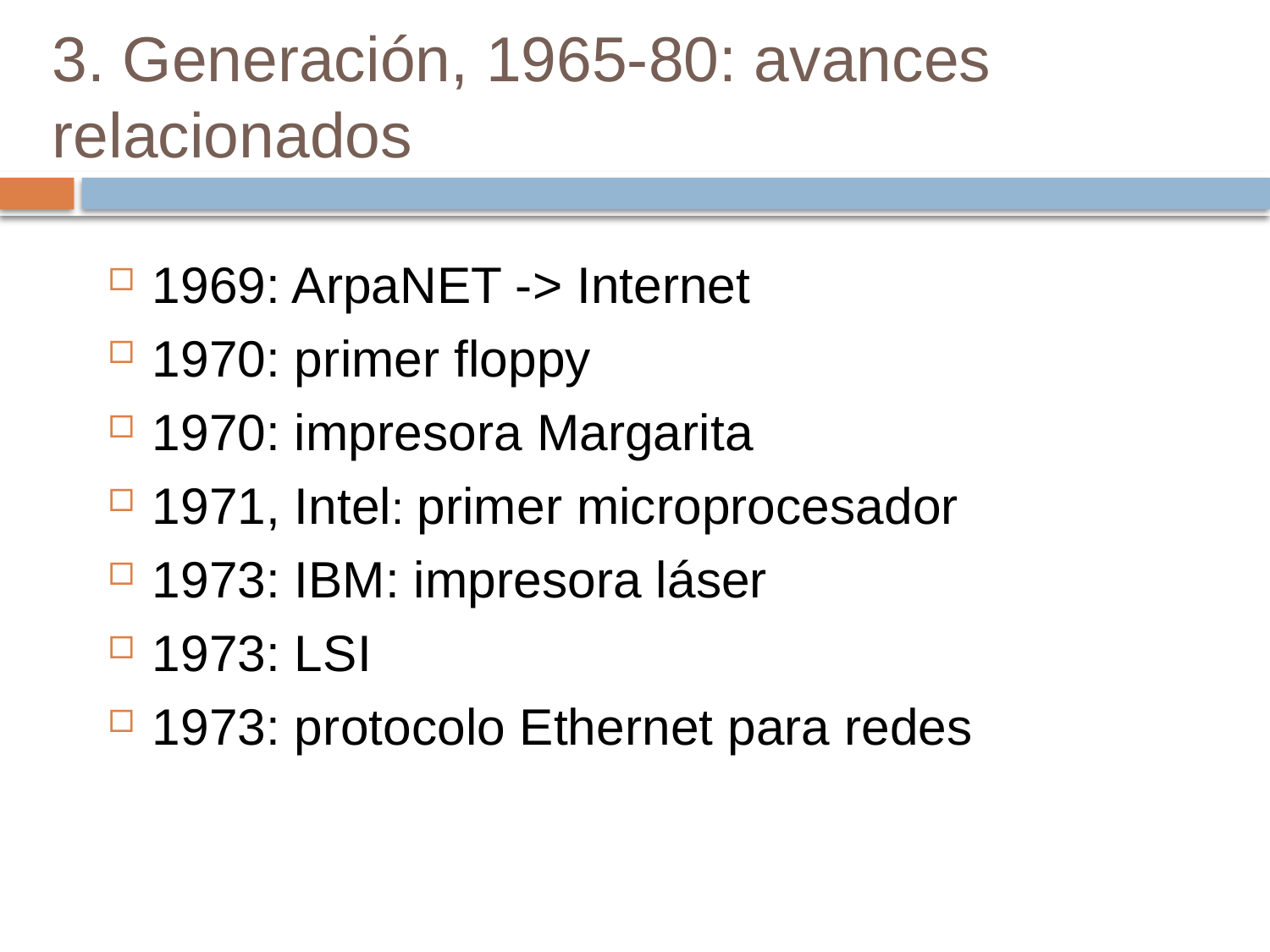

# 3. Generación, 1965-80: avances relacionados
1969: ArpaNET -> Internet
1970: primer floppy
1970: impresora Margarita
1971, Intel: primer microprocesador
1973: IBM: impresora láser
1973: LSI
1973: protocolo Ethernet para redes